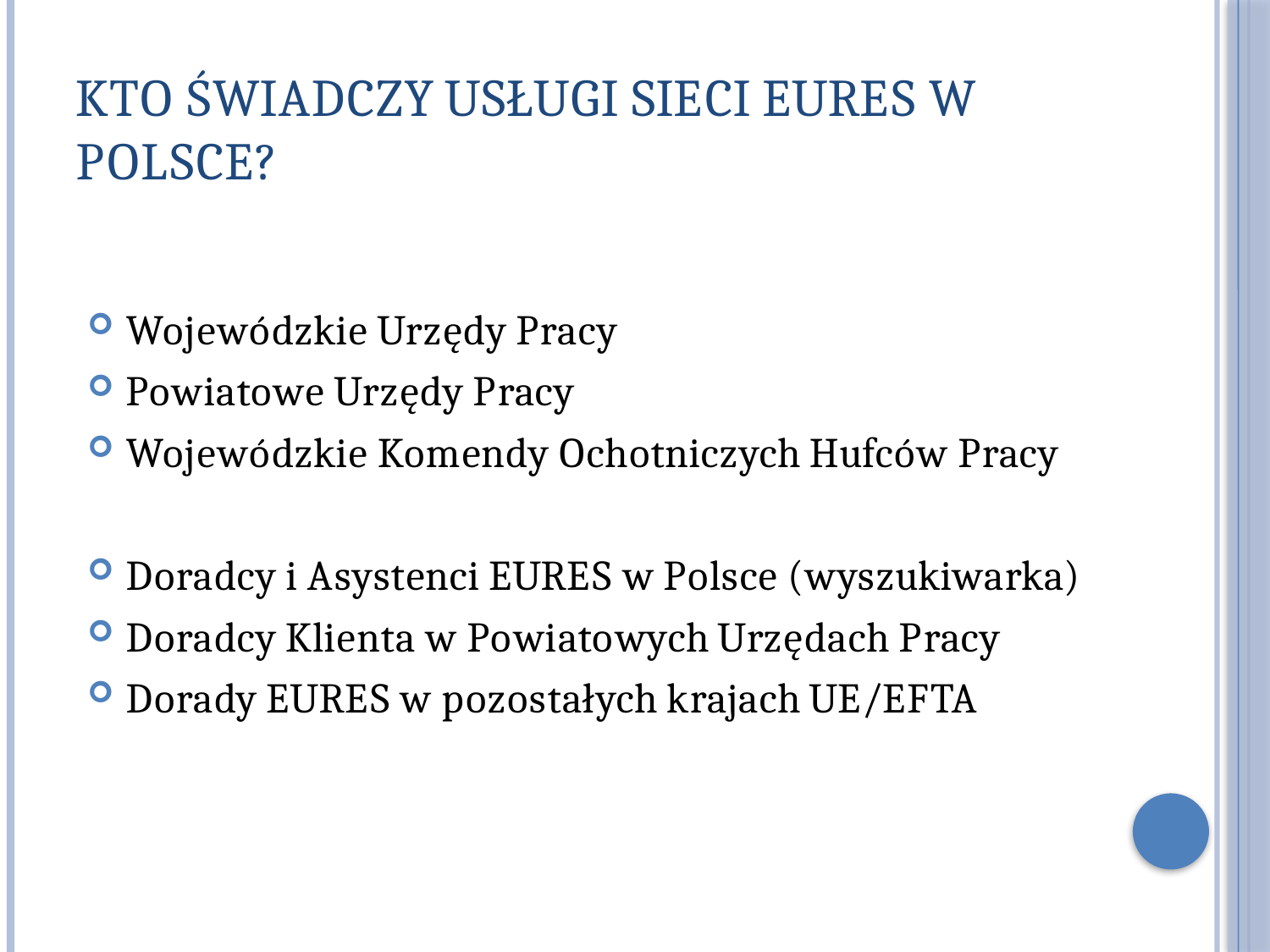

# Kto świadczy usługi sieci EURES w Polsce?
Wojewódzkie Urzędy Pracy
Powiatowe Urzędy Pracy
Wojewódzkie Komendy Ochotniczych Hufców Pracy

Doradcy i Asystenci EURES w Polsce (wyszukiwarka)
Doradcy Klienta w Powiatowych Urzędach Pracy
Dorady EURES w pozostałych krajach UE/EFTA